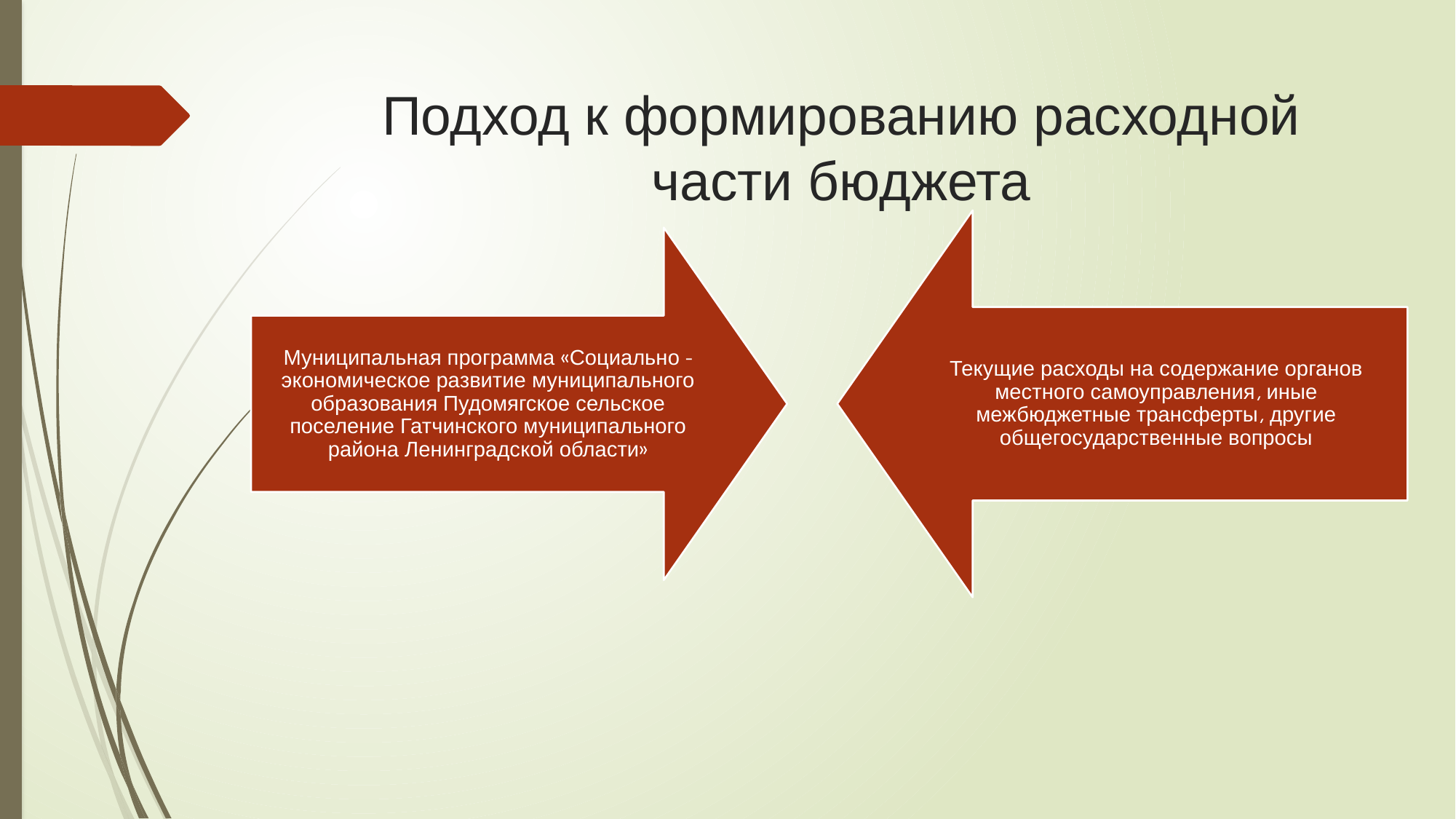

Муниципальная программа «Социально - экономическое развитие муниципального образования Пудомягское сельское поселение Гатчинского муниципального района Ленинградской области»
Текущие расходы на содержание органов местного самоуправления, иные межбюджетные трансферты, другие общегосударственные вопросы
# Подход к формированию расходной части бюджета